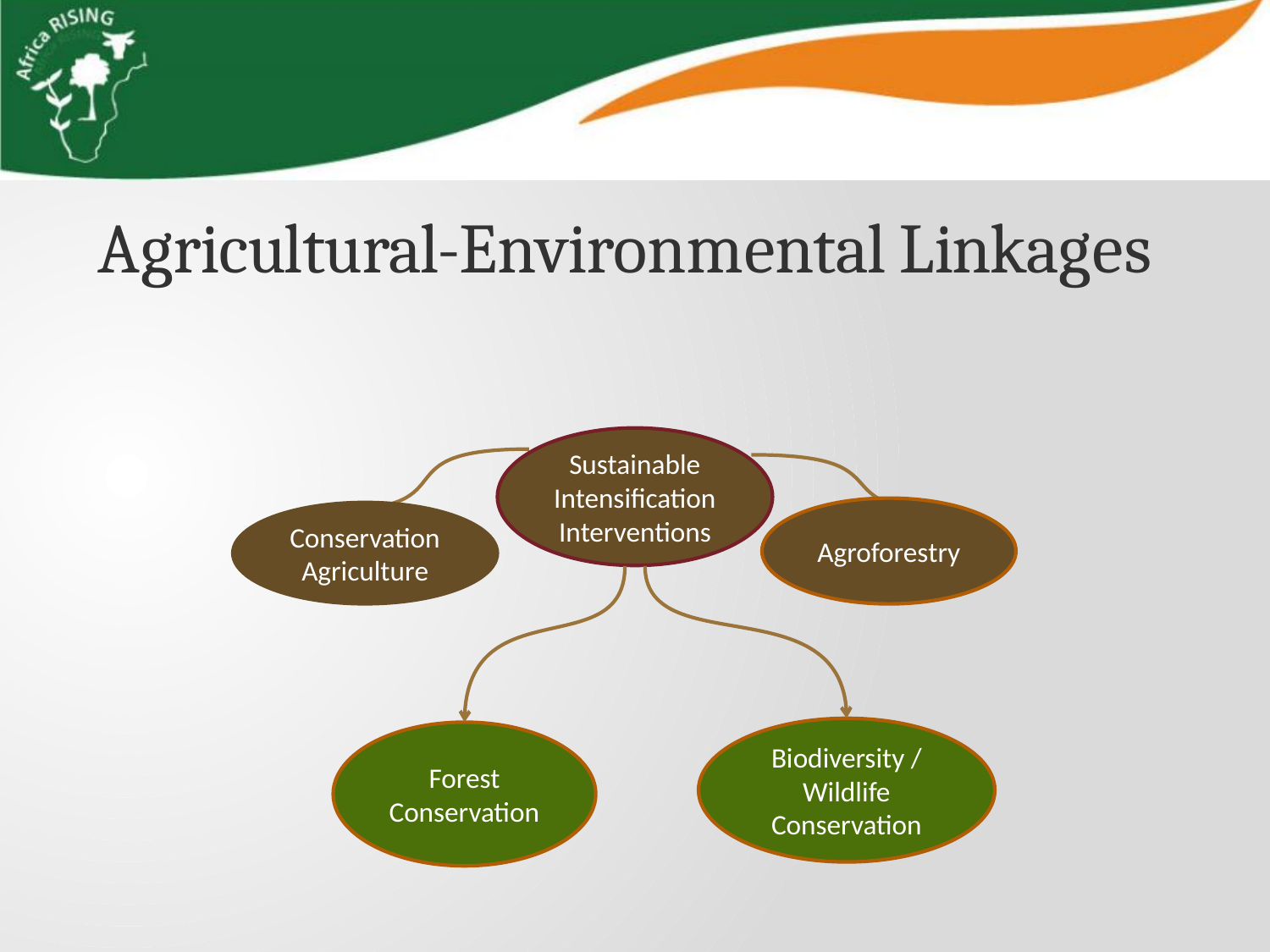

# Agricultural-Environmental Linkages
Sustainable Intensification Interventions
Agroforestry
Conservation Agriculture
Biodiversity / Wildlife Conservation
Forest Conservation